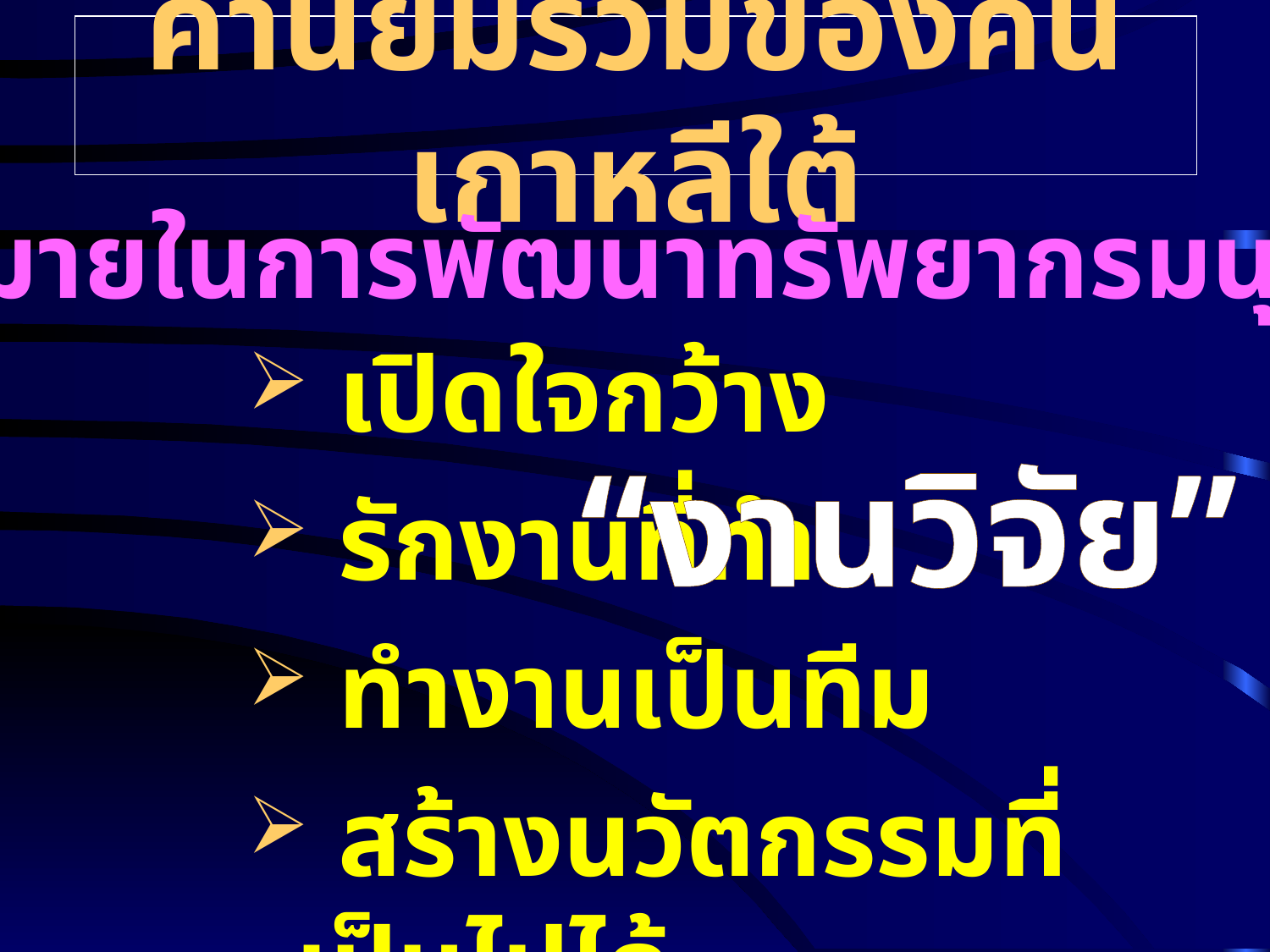

# ค่านิยมร่วมของคนเกาหลีใต้
เป้าหมายในการพัฒนาทรัพยากรมนุษย์
 เปิดใจกว้าง
 รักงานที่ทำ
 ทำงานเป็นทีม
 สร้างนวัตกรรมที่เป็นไปได้
“งานวิจัย”